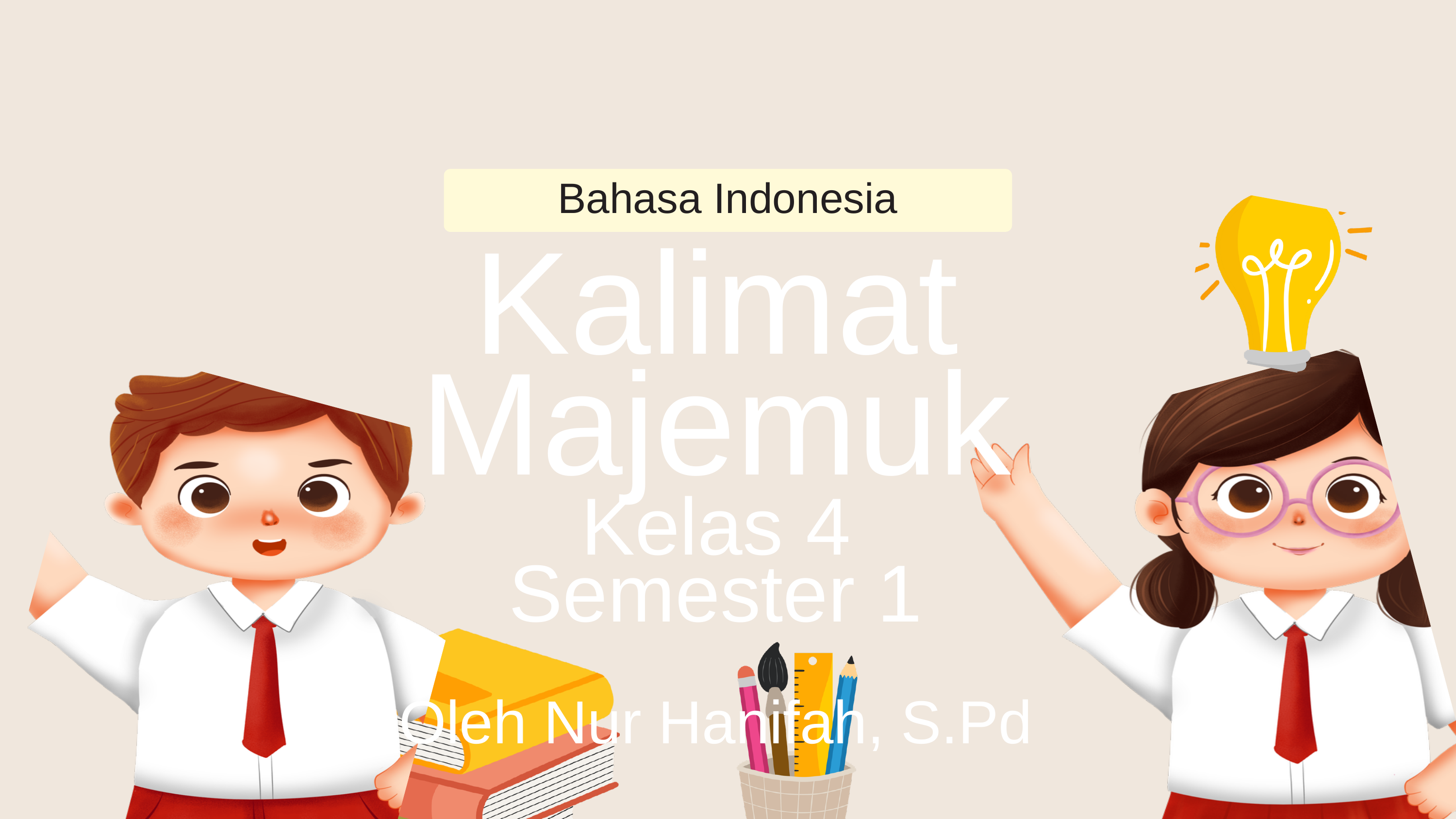

Bahasa Indonesia

Kalimat Majemuk
Kelas 4
Semester 1

Oleh Nur Hanifah, S.Pd